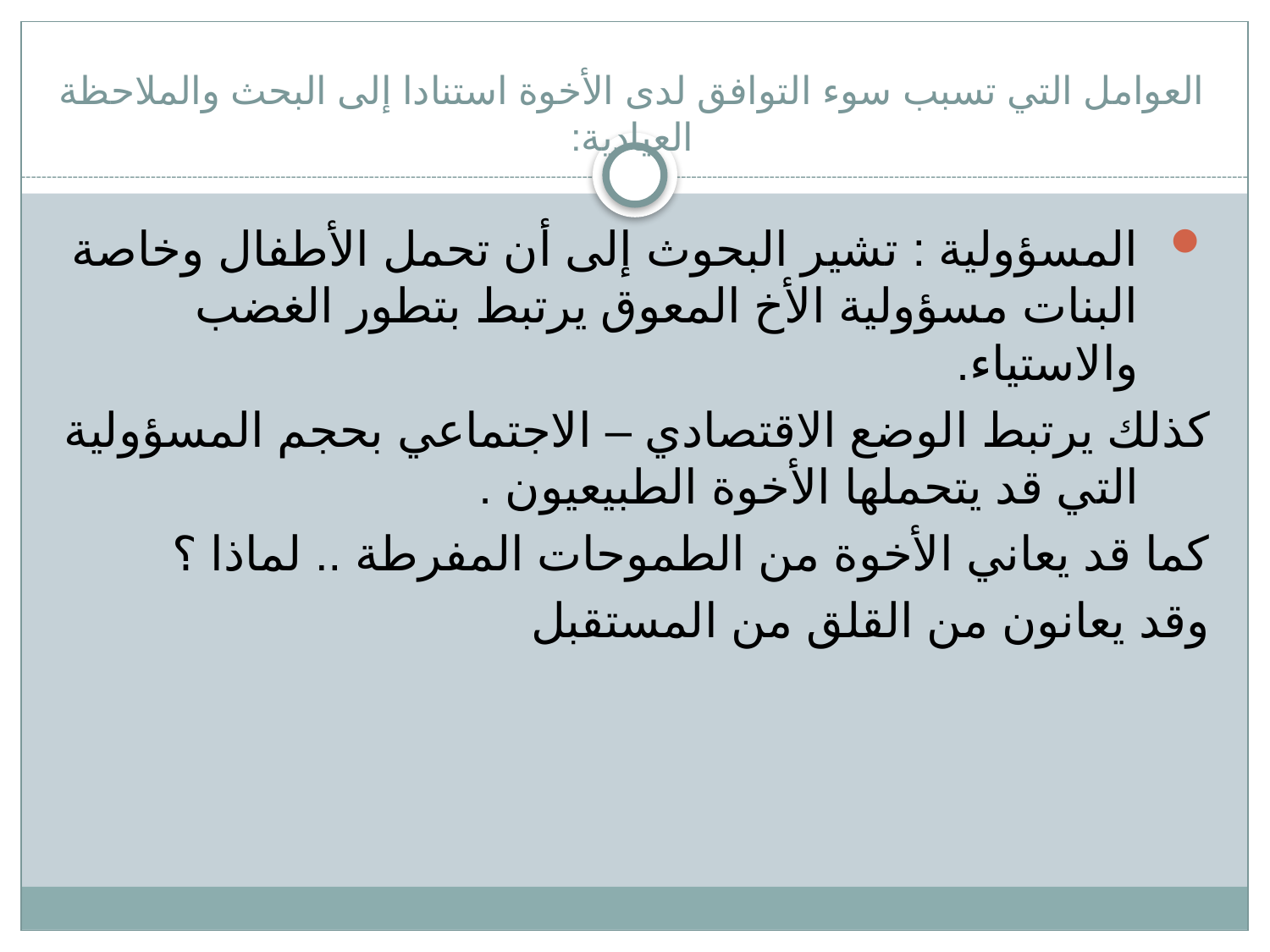

# العوامل التي تسبب سوء التوافق لدى الأخوة استنادا إلى البحث والملاحظة العيادية:
المسؤولية : تشير البحوث إلى أن تحمل الأطفال وخاصة البنات مسؤولية الأخ المعوق يرتبط بتطور الغضب والاستياء.
كذلك يرتبط الوضع الاقتصادي – الاجتماعي بحجم المسؤولية التي قد يتحملها الأخوة الطبيعيون .
كما قد يعاني الأخوة من الطموحات المفرطة .. لماذا ؟
وقد يعانون من القلق من المستقبل